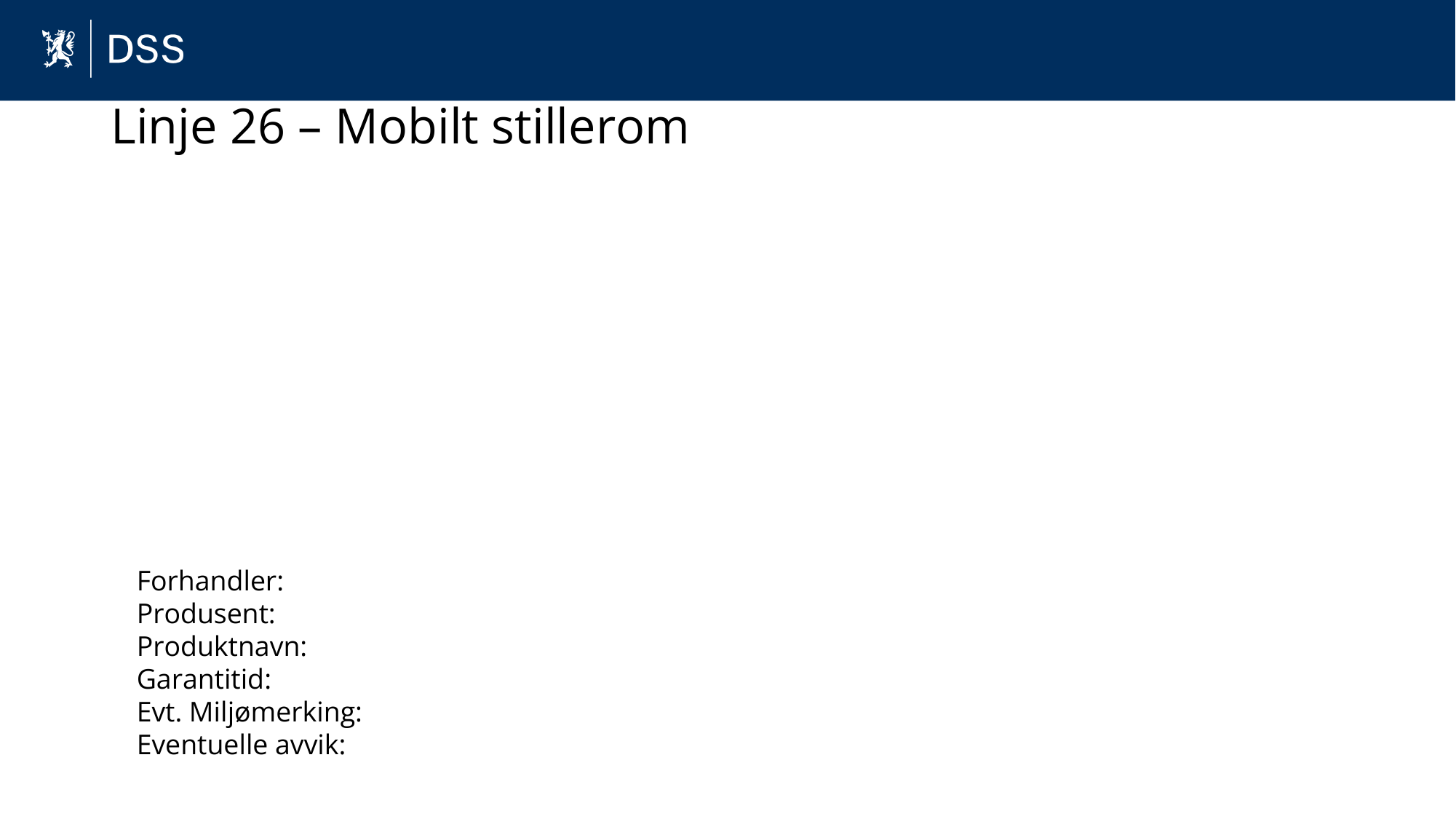

# Linje 26 – Mobilt stillerom
Forhandler:
Produsent:
Produktnavn:
Garantitid:
Evt. Miljømerking:
Eventuelle avvik: